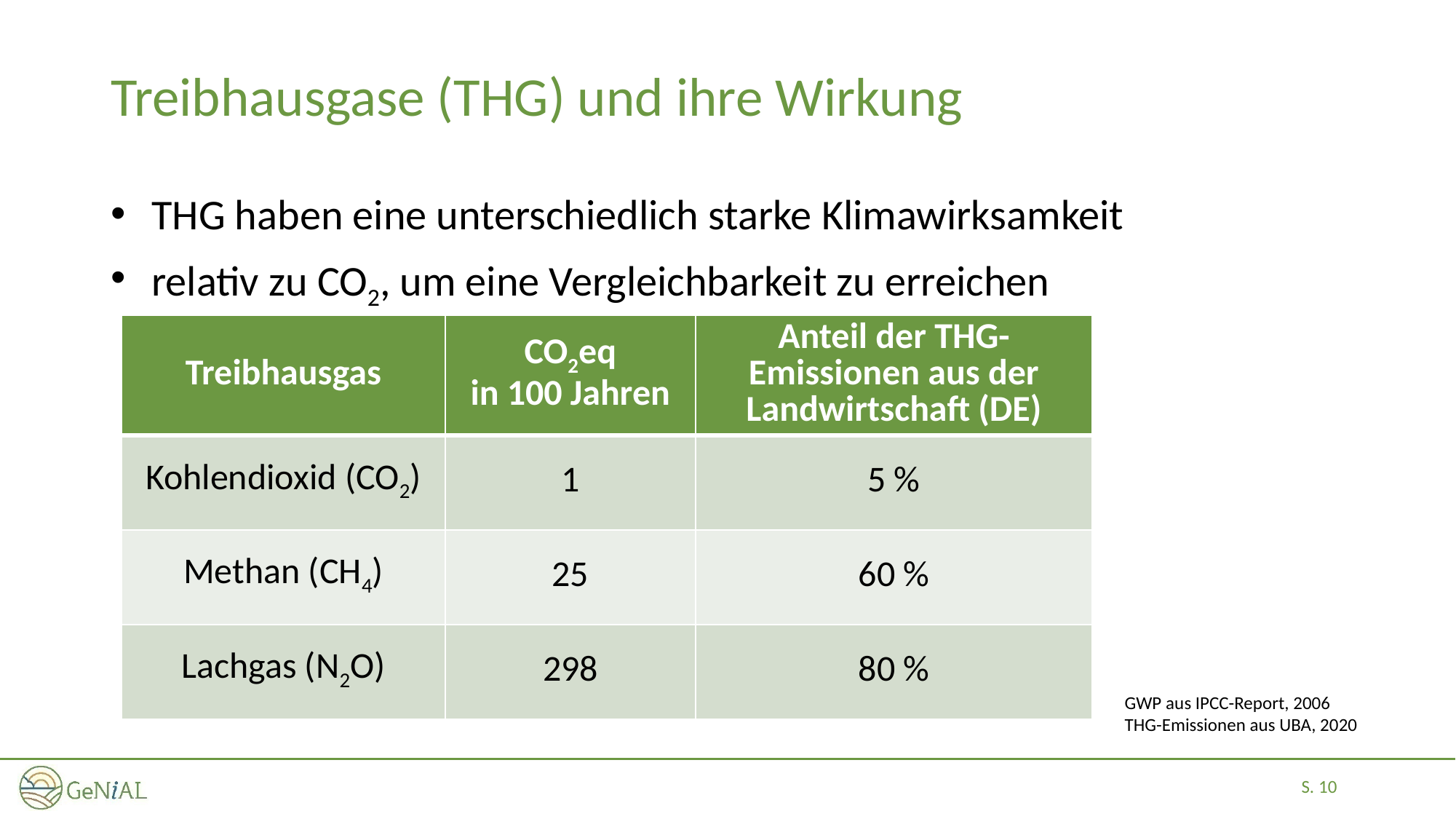

# Treibhausgase (THG) und ihre Wirkung
THG haben eine unterschiedlich starke Klimawirksamkeit
relativ zu CO2, um eine Vergleichbarkeit zu erreichen

| Treibhausgas | CO2eq in 100 Jahren | Anteil der THG-Emissionen aus der Landwirtschaft (DE) |
| --- | --- | --- |
| Kohlendioxid (CO2) | 1 | 5 % |
| Methan (CH4) | 25 | 60 % |
| Lachgas (N2O) | 298 | 80 % |
GWP aus IPCC-Report, 2006
THG-Emissionen aus UBA, 2020